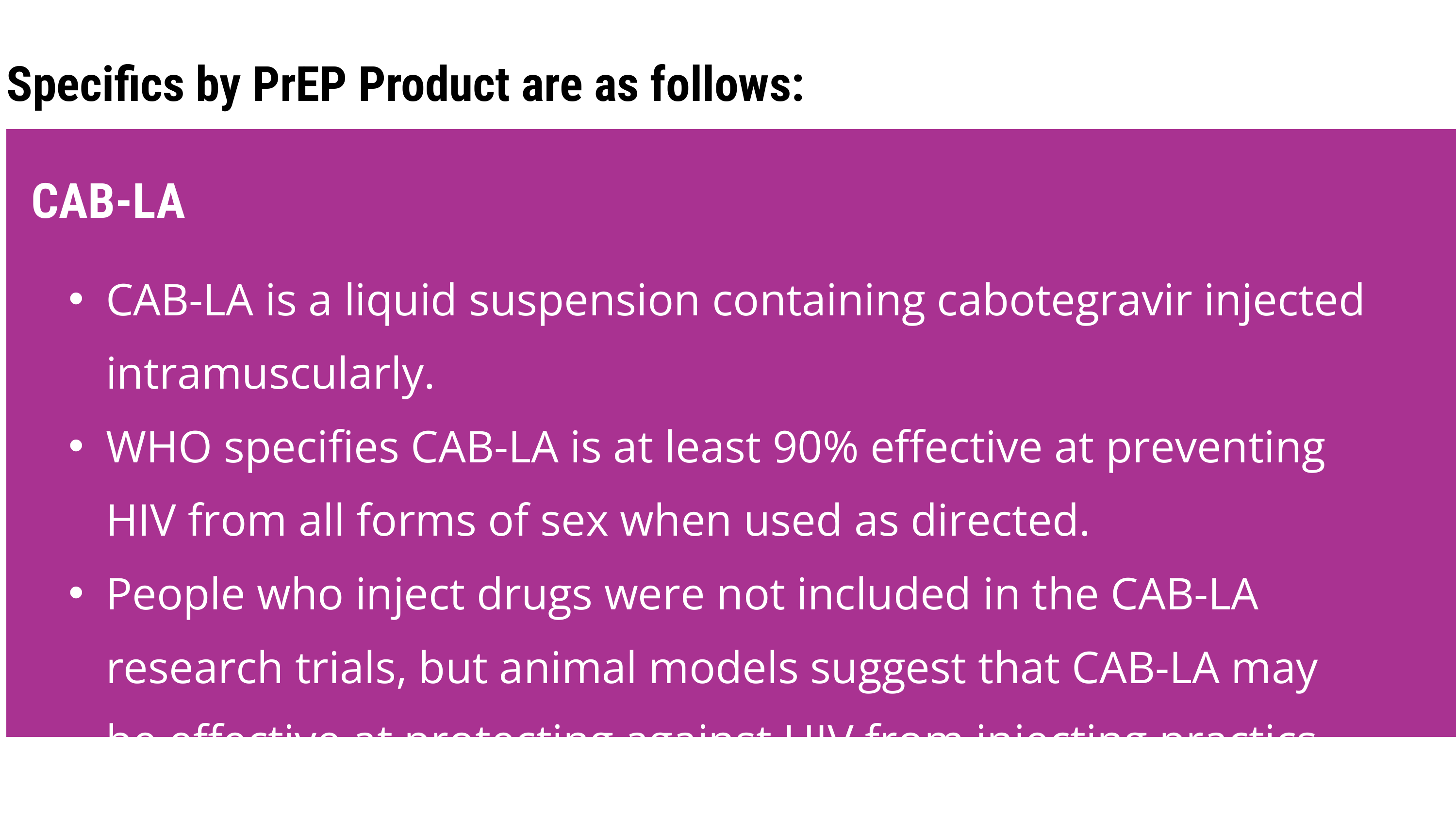

Specifics by PrEP Product are as follows:

CAB-LA
CAB-LA is a liquid suspension containing cabotegravir injected intramuscularly.
WHO specifies CAB-LA is at least 90% effective at preventing HIV from all forms of sex when used as directed.
People who inject drugs were not included in the CAB-LA research trials, but animal models suggest that CAB-LA may be effective at protecting against HIV from injecting practics